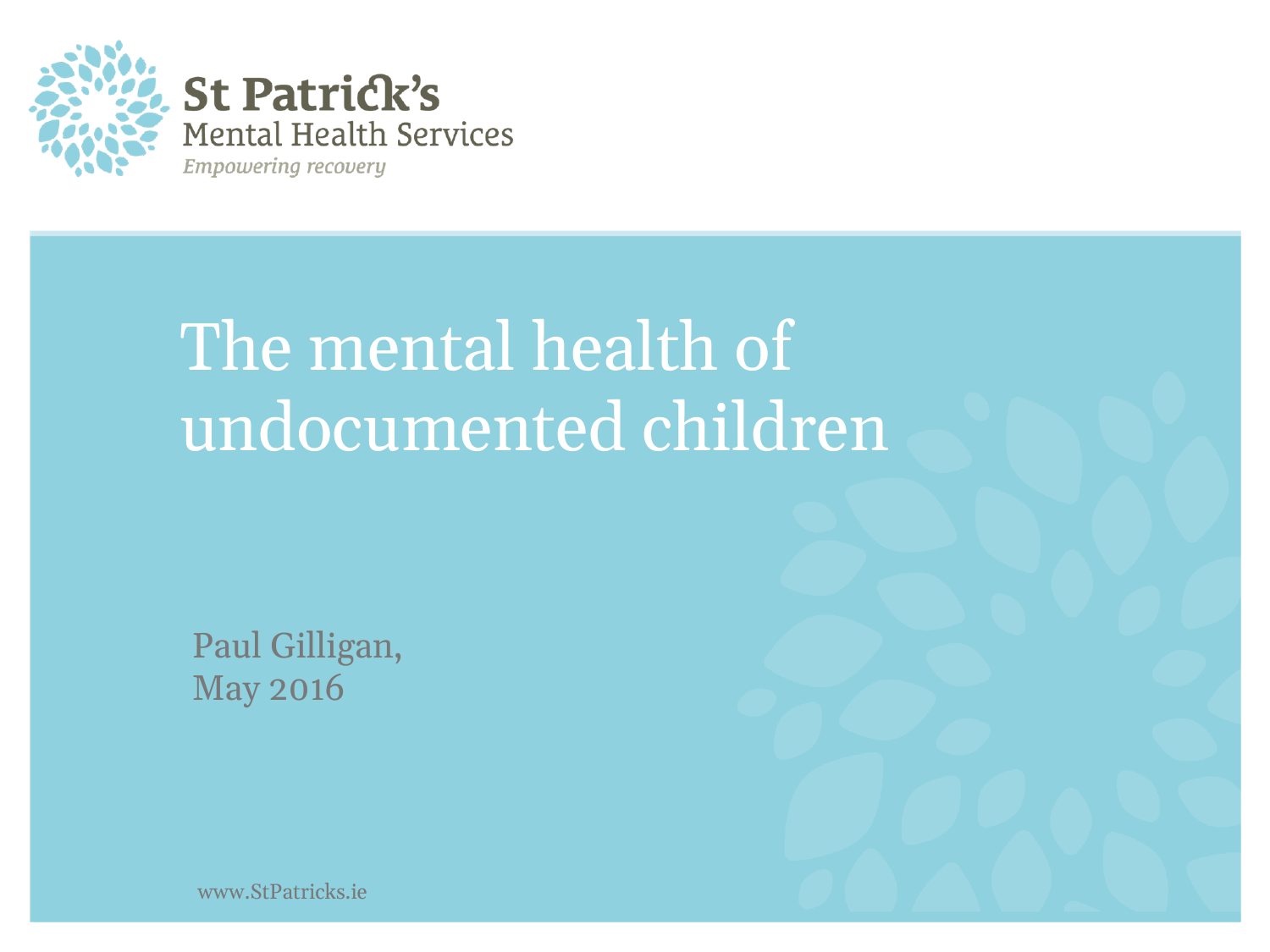

# The mental health of undocumented children
Paul Gilligan,
May 2016
www.StPatricks.ie